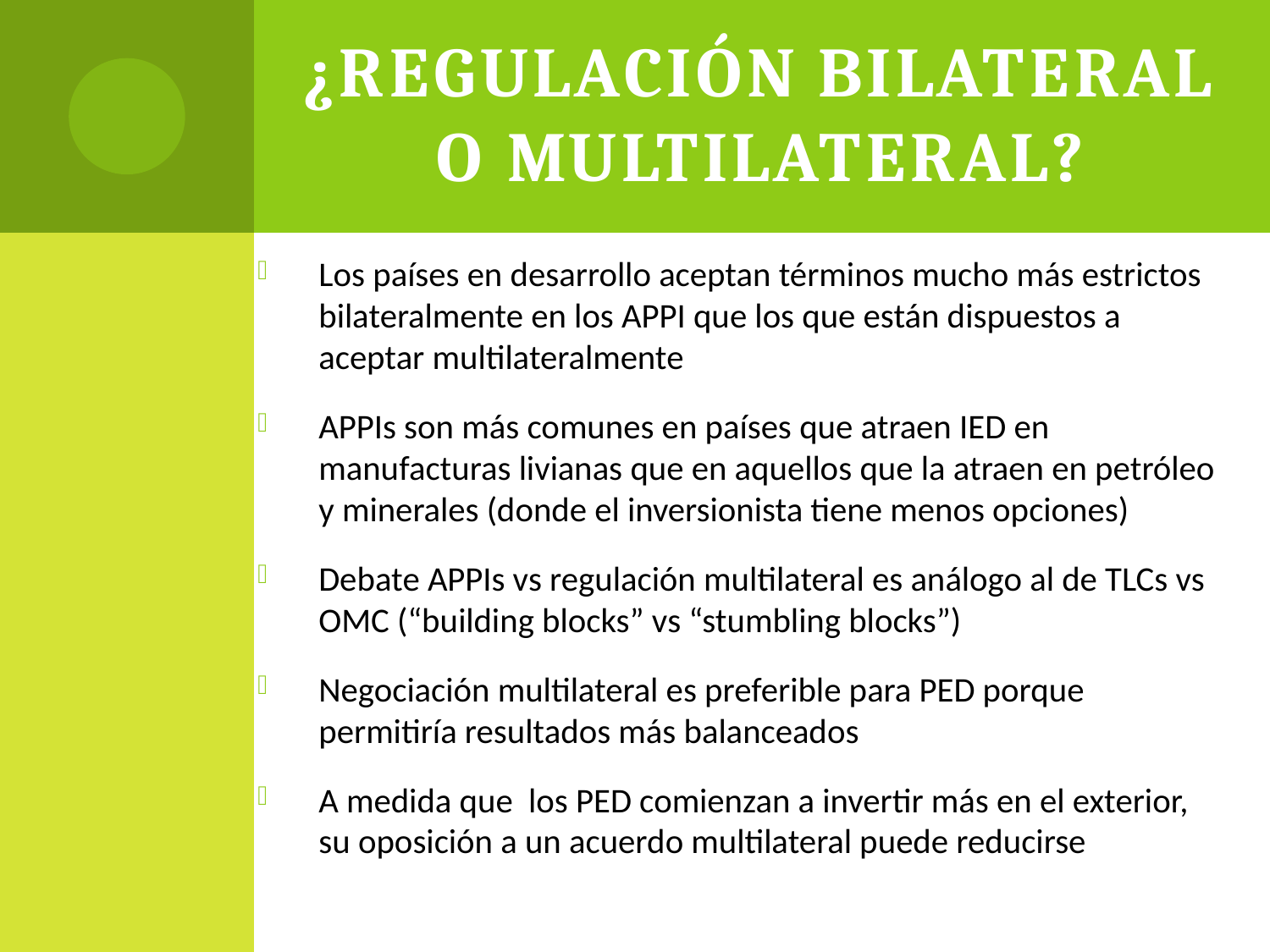

# ¿Regulación bilateral o multilateral?
Los países en desarrollo aceptan términos mucho más estrictos bilateralmente en los APPI que los que están dispuestos a aceptar multilateralmente
APPIs son más comunes en países que atraen IED en manufacturas livianas que en aquellos que la atraen en petróleo y minerales (donde el inversionista tiene menos opciones)
Debate APPIs vs regulación multilateral es análogo al de TLCs vs OMC (“building blocks” vs “stumbling blocks”)
Negociación multilateral es preferible para PED porque permitiría resultados más balanceados
A medida que  los PED comienzan a invertir más en el exterior, su oposición a un acuerdo multilateral puede reducirse